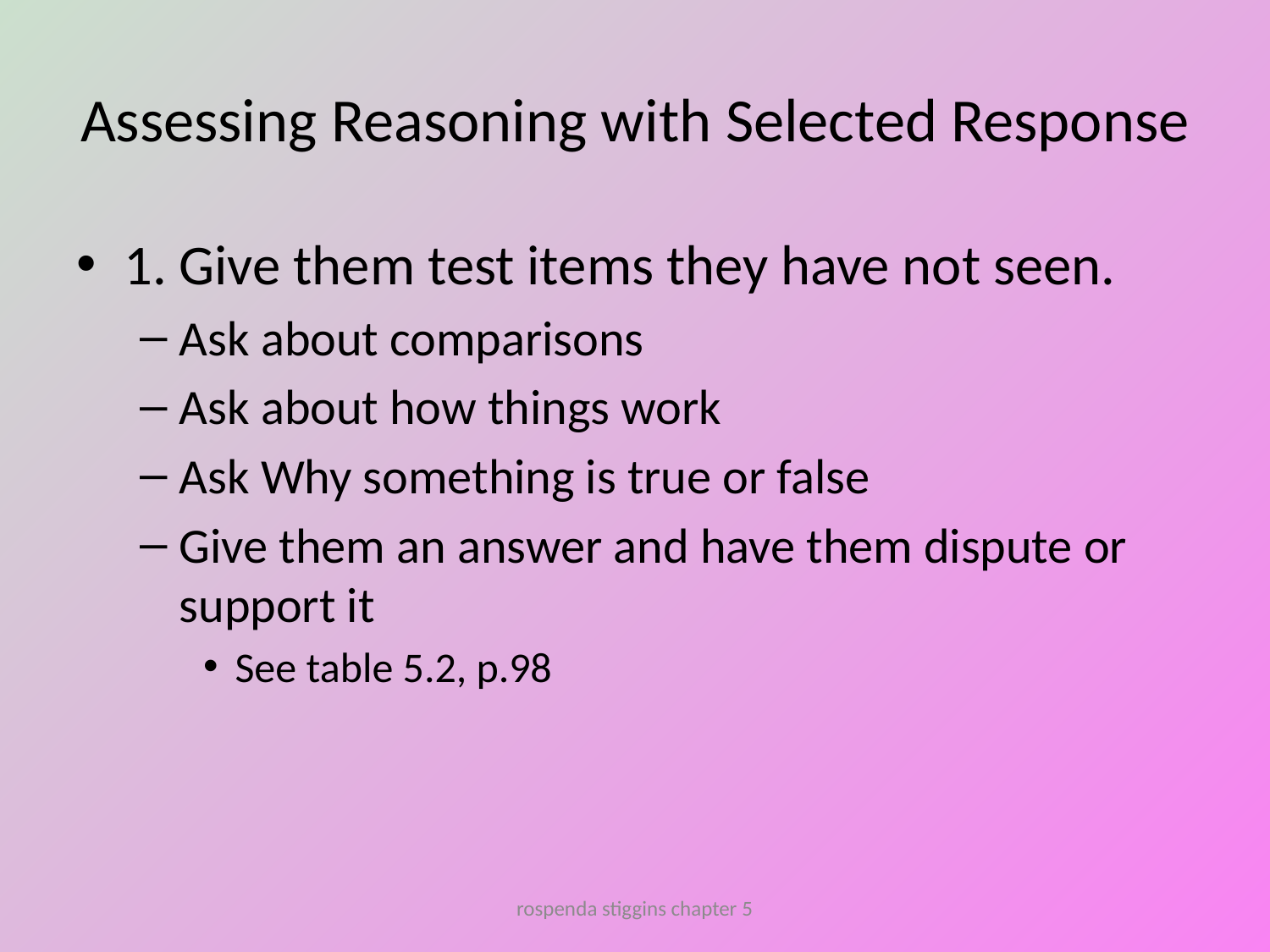

# Assessing Reasoning with Selected Response
1. Give them test items they have not seen.
Ask about comparisons
Ask about how things work
Ask Why something is true or false
Give them an answer and have them dispute or support it
See table 5.2, p.98
rospenda stiggins chapter 5